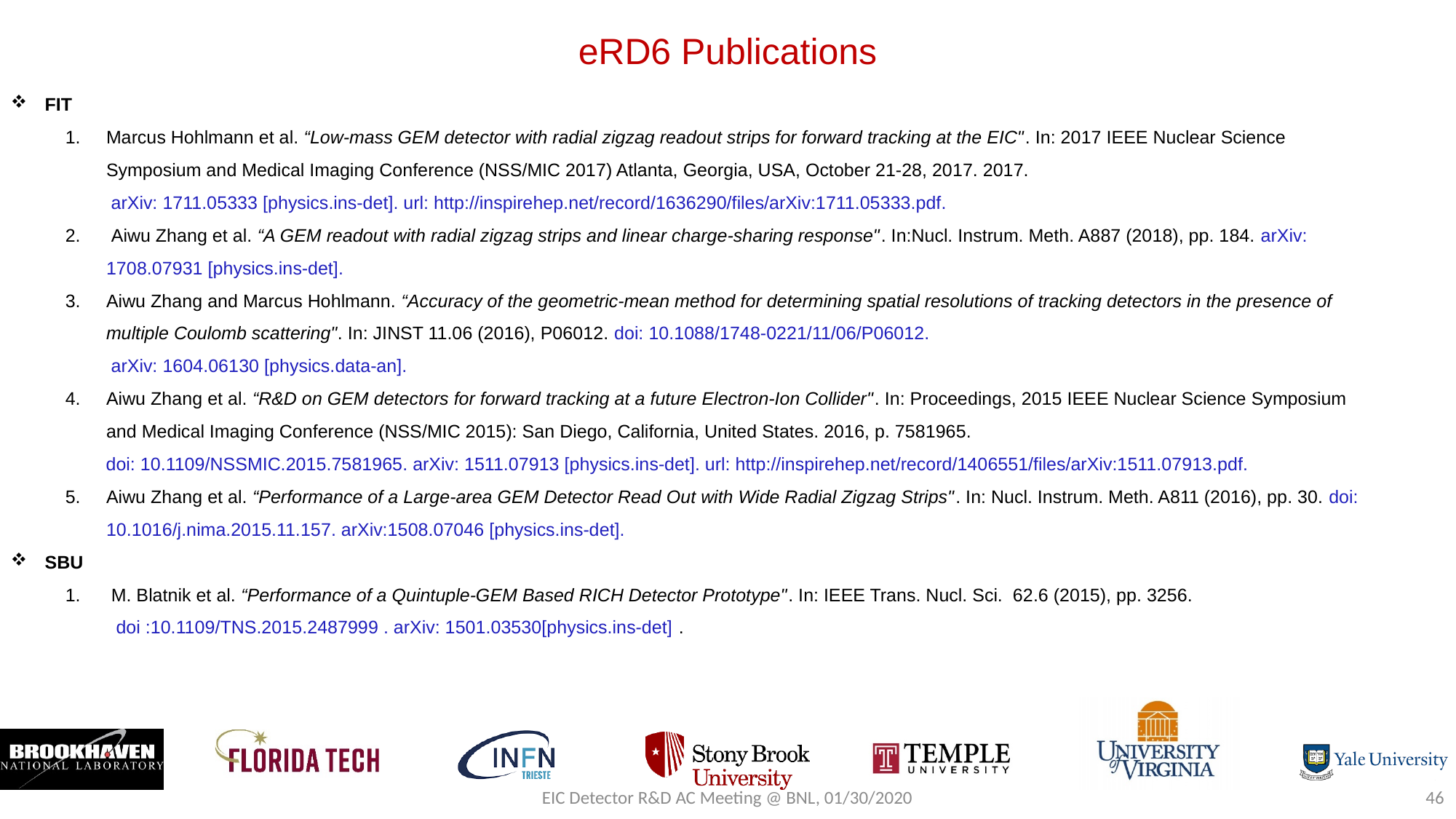

eRD6 Publications
FIT
Marcus Hohlmann et al. “Low-mass GEM detector with radial zigzag readout strips for forward tracking at the EIC". In: 2017 IEEE Nuclear Science Symposium and Medical Imaging Conference (NSS/MIC 2017) Atlanta, Georgia, USA, October 21-28, 2017. 2017.
         arXiv: 1711.05333 [physics.ins-det]. url: http://inspirehep.net/record/1636290/files/arXiv:1711.05333.pdf.
 Aiwu Zhang et al. “A GEM readout with radial zigzag strips and linear charge-sharing response". In:Nucl. Instrum. Meth. A887 (2018), pp. 184. arXiv: 1708.07931 [physics.ins-det].
Aiwu Zhang and Marcus Hohlmann. “Accuracy of the geometric-mean method for determining spatial resolutions of tracking detectors in the presence of multiple Coulomb scattering". In: JINST 11.06 (2016), P06012. doi: 10.1088/1748-0221/11/06/P06012.
         arXiv: 1604.06130 [physics.data-an].
Aiwu Zhang et al. “R&D on GEM detectors for forward tracking at a future Electron-Ion Collider". In: Proceedings, 2015 IEEE Nuclear Science Symposium and Medical Imaging Conference (NSS/MIC 2015): San Diego, California, United States. 2016, p. 7581965.
        doi: 10.1109/NSSMIC.2015.7581965. arXiv: 1511.07913 [physics.ins-det]. url: http://inspirehep.net/record/1406551/files/arXiv:1511.07913.pdf.
Aiwu Zhang et al. “Performance of a Large-area GEM Detector Read Out with Wide Radial Zigzag Strips". In: Nucl. Instrum. Meth. A811 (2016), pp. 30. doi: 10.1016/j.nima.2015.11.157. arXiv:1508.07046 [physics.ins-det].
SBU
 M. Blatnik et al. “Performance of a Quintuple-GEM Based RICH Detector Prototype". In: IEEE Trans. Nucl. Sci.  62.6 (2015), pp. 3256.
          doi :10.1109/TNS.2015.2487999 . arXiv: 1501.03530[physics.ins-det] .
EIC Detector R&D AC Meeting @ BNL, 01/30/2020
46